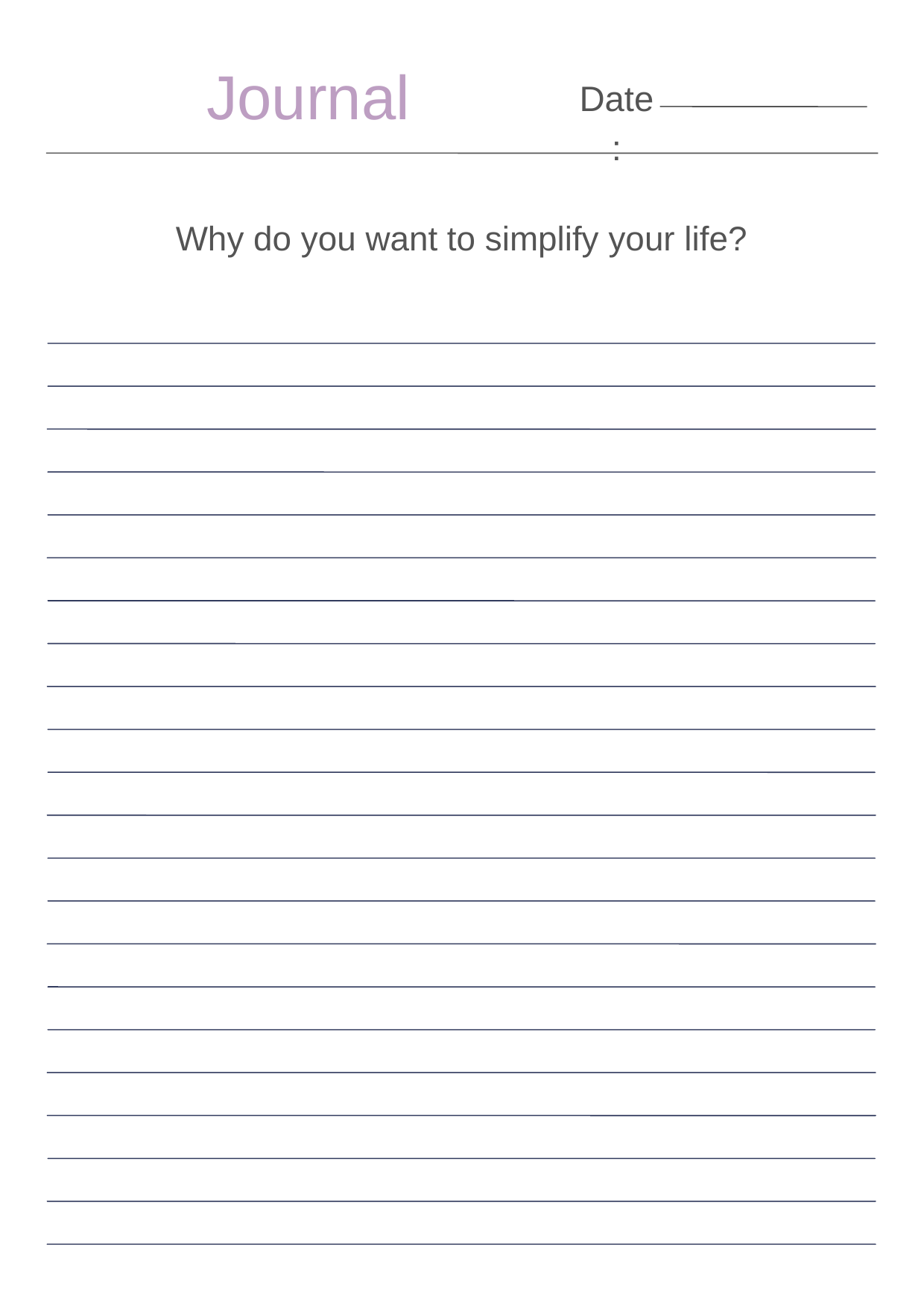

Journal
Date:

Why do you want to simplify your life?